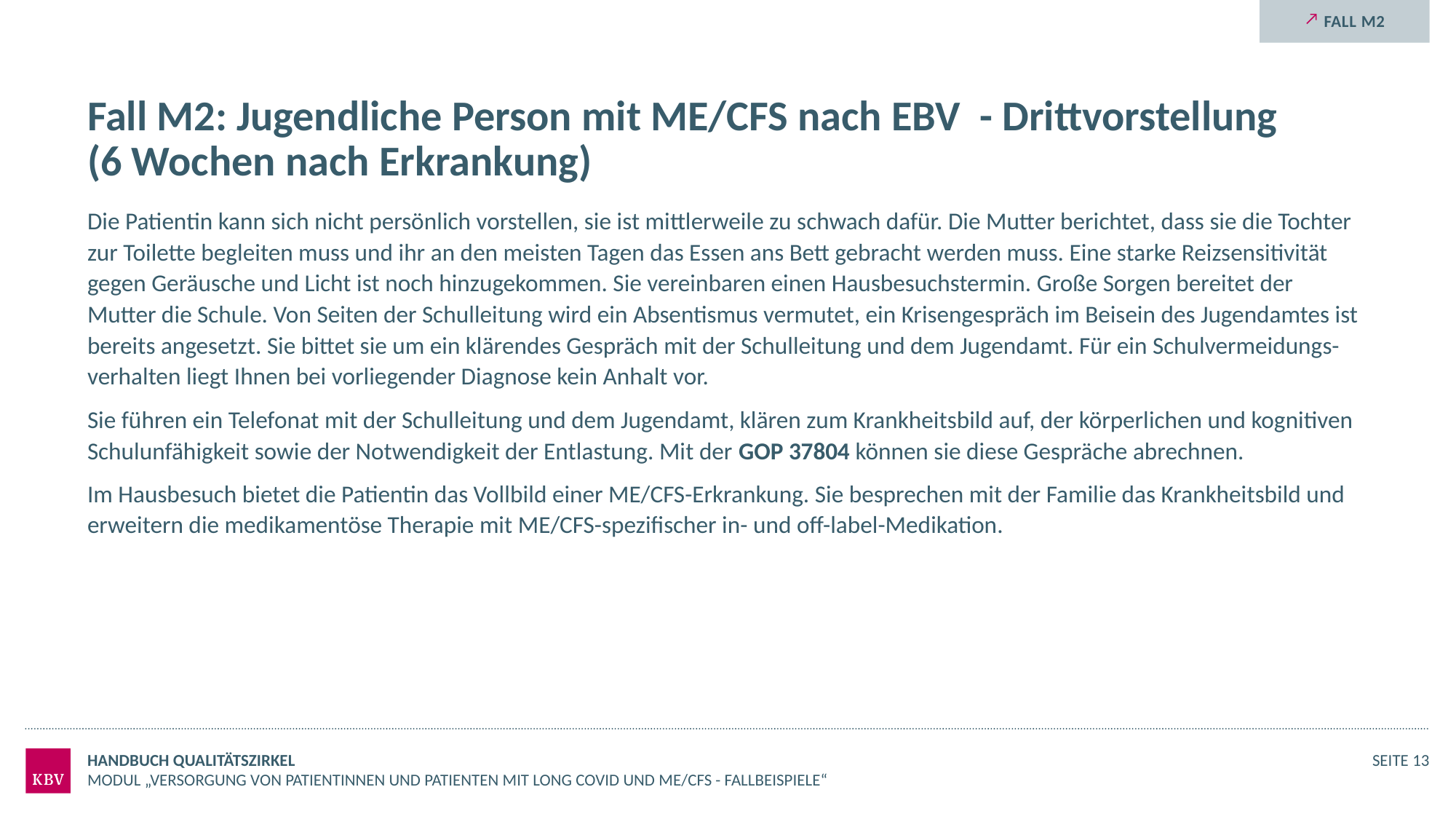

Fall M2
# Fall M2: Jugendliche Person mit ME/CFS nach EBV  - Drittvorstellung (6 Wochen nach Erkrankung)
Die Patientin kann sich nicht persönlich vorstellen, sie ist mittlerweile zu schwach dafür. Die Mutter berichtet, dass sie die Tochter zur Toilette begleiten muss und ihr an den meisten Tagen das Essen ans Bett gebracht werden muss. Eine starke Reizsensitivität gegen Geräusche und Licht ist noch hinzugekommen. Sie vereinbaren einen Hausbesuchstermin. Große Sorgen bereitet der Mutter die Schule. Von Seiten der Schulleitung wird ein Absentismus vermutet, ein Krisengespräch im Beisein des Jugendamtes ist bereits angesetzt. Sie bittet sie um ein klärendes Gespräch mit der Schulleitung und dem Jugendamt. Für ein Schulvermeidungs-verhalten liegt Ihnen bei vorliegender Diagnose kein Anhalt vor.
Sie führen ein Telefonat mit der Schulleitung und dem Jugendamt, klären zum Krankheitsbild auf, der körperlichen und kognitiven Schulunfähigkeit sowie der Notwendigkeit der Entlastung. Mit der GOP 37804 können sie diese Gespräche abrechnen.
Im Hausbesuch bietet die Patientin das Vollbild einer ME/CFS-Erkrankung. Sie besprechen mit der Familie das Krankheitsbild und erweitern die medikamentöse Therapie mit ME/CFS-spezifischer in- und off-label-Medikation.

Handbuch Qualitätszirkel
Seite 13
Modul „Versorgung von Patientinnen und Patienten mit Long COVID und ME/CFS - Fallbeispiele“